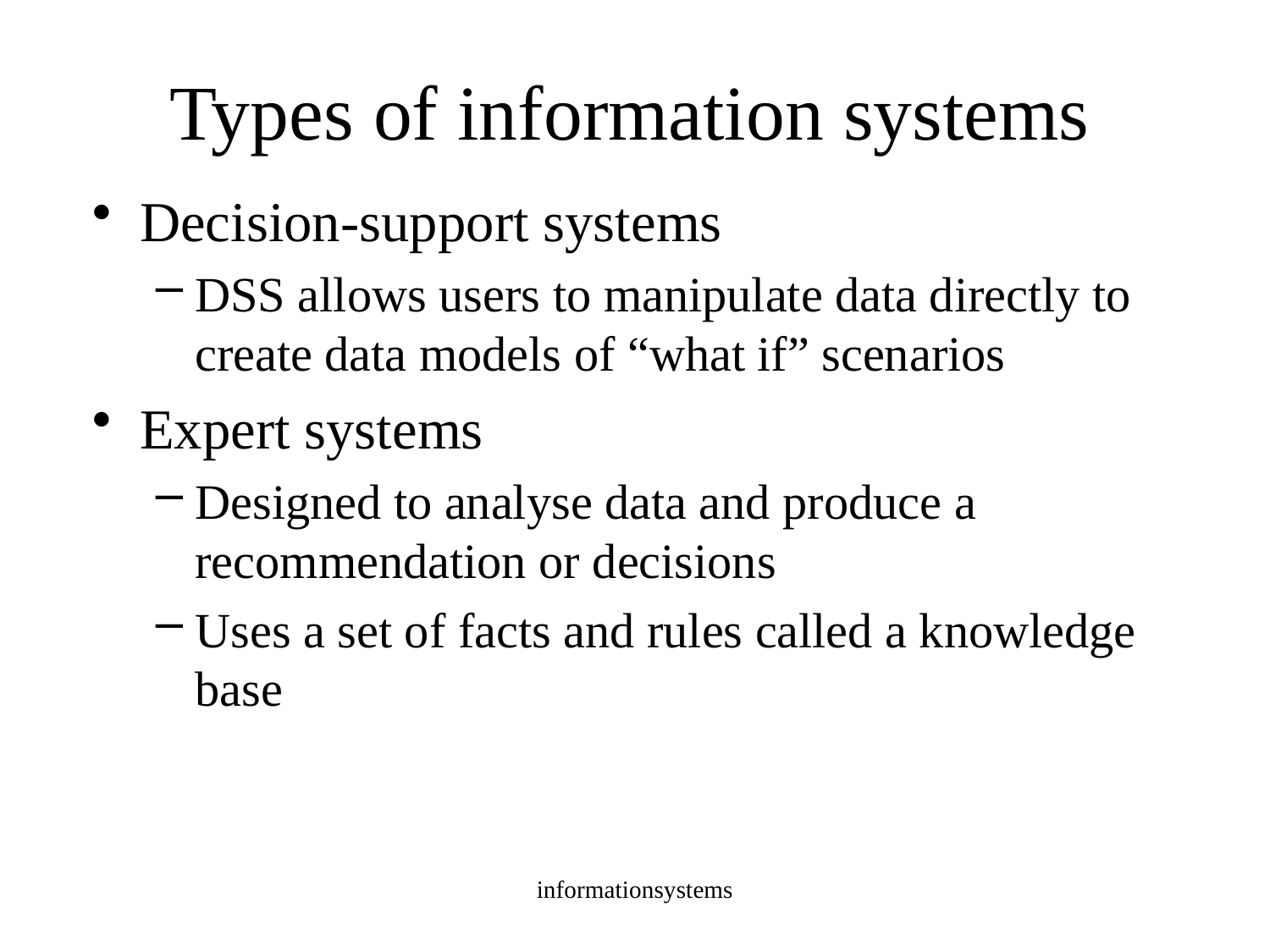

Types of information systems
Decision-support systems
DSS allows users to manipulate data directly to create data models of “what if” scenarios
Expert systems
Designed to analyse data and produce a recommendation or decisions
Uses a set of facts and rules called a knowledge base

informationsystems